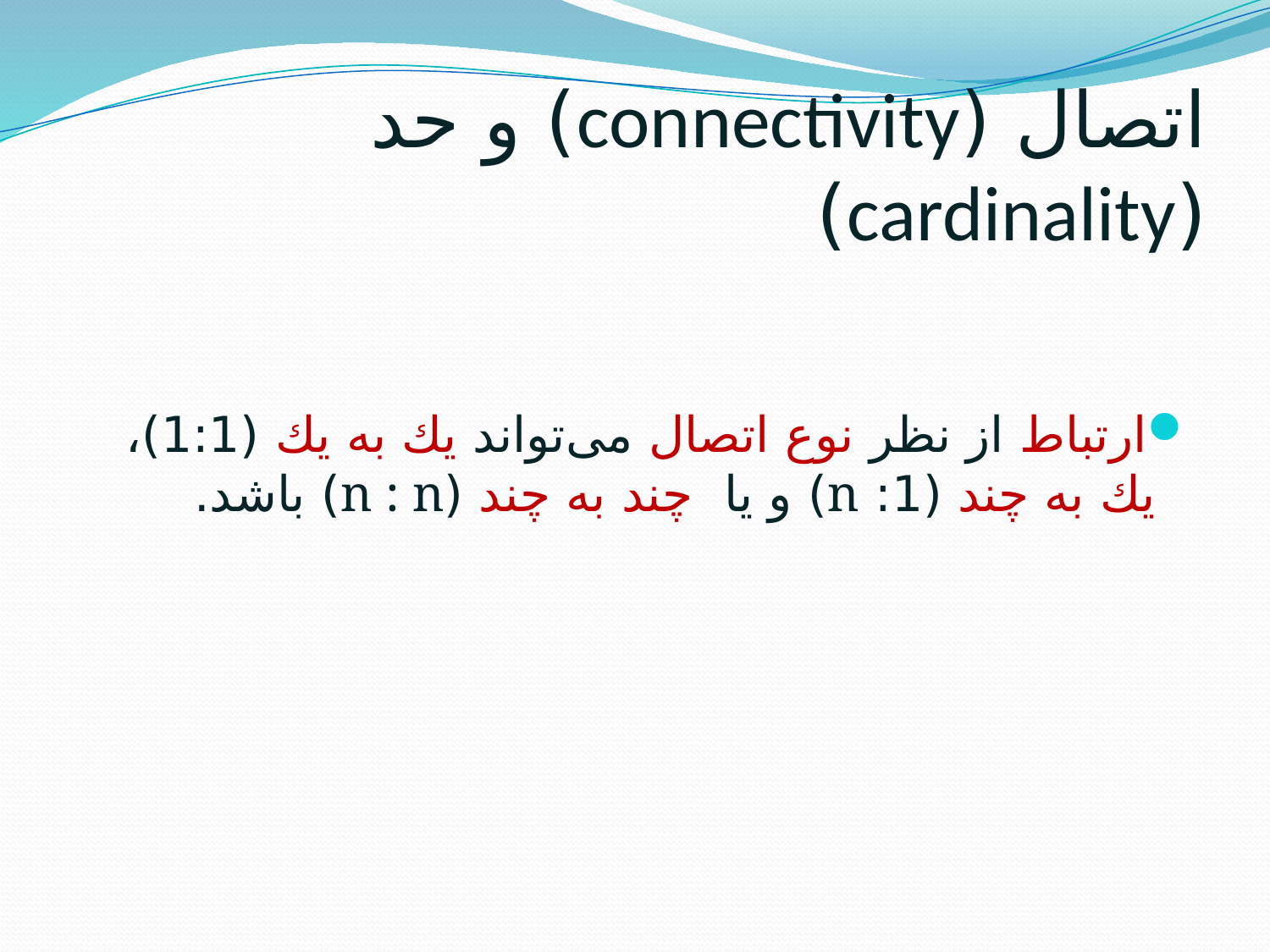

# اتصال (connectivity) و حد (cardinality)
ارتباط از نظر نوع اتصال می‌تواند يك به يك (1:1)، يك به چند (1: n) و يا  چند به چند (n : n) باشد.